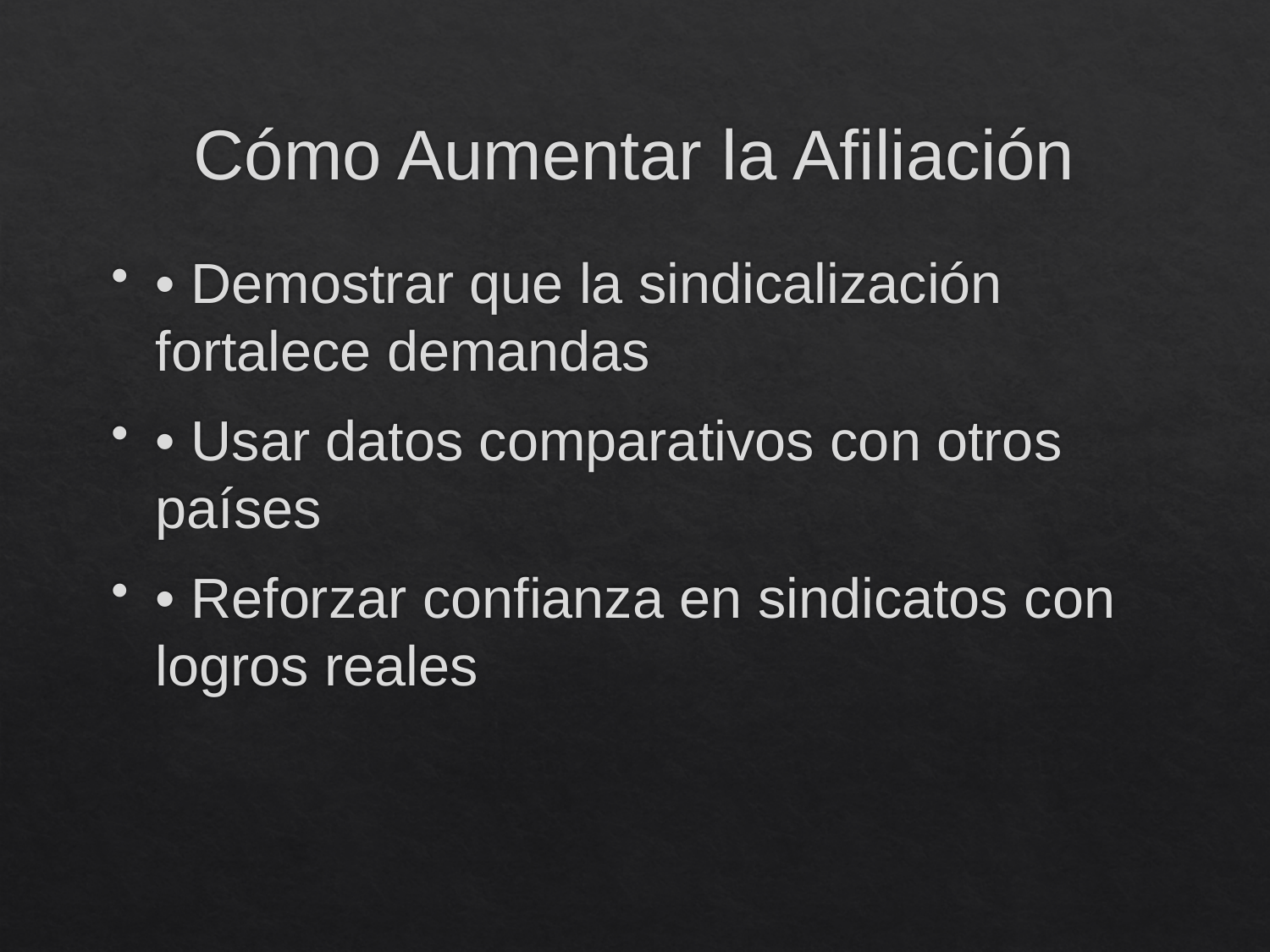

# Cómo Aumentar la Afiliación
• Demostrar que la sindicalización fortalece demandas
• Usar datos comparativos con otros países
• Reforzar confianza en sindicatos con logros reales